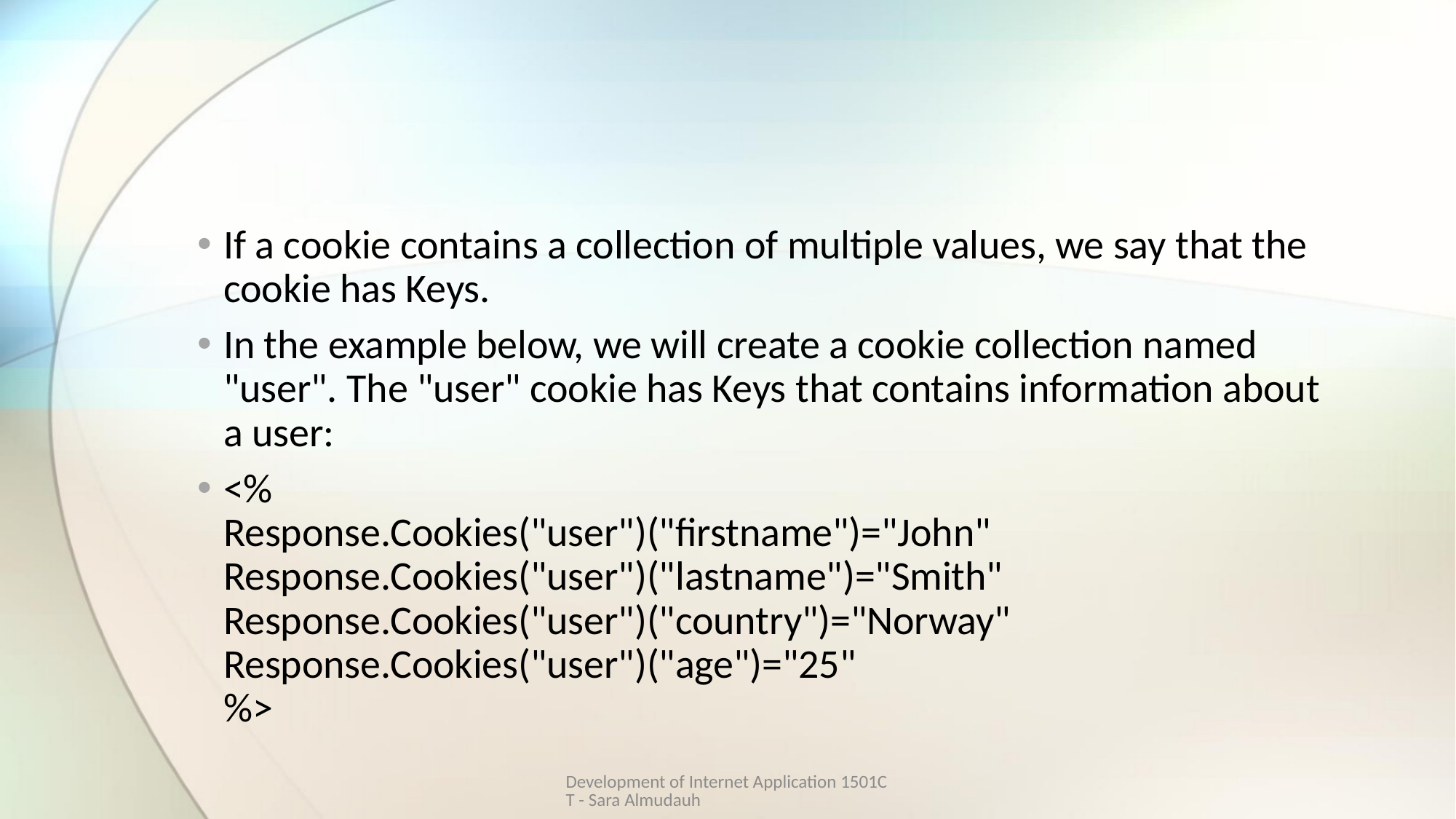

#
If a cookie contains a collection of multiple values, we say that the cookie has Keys.
In the example below, we will create a cookie collection named "user". The "user" cookie has Keys that contains information about a user:
<%
Response.Cookies("user")("firstname")="John"
Response.Cookies("user")("lastname")="Smith"
Response.Cookies("user")("country")="Norway"
Response.Cookies("user")("age")="25"
%>
Development of Internet Application 1501CT - Sara Almudauh